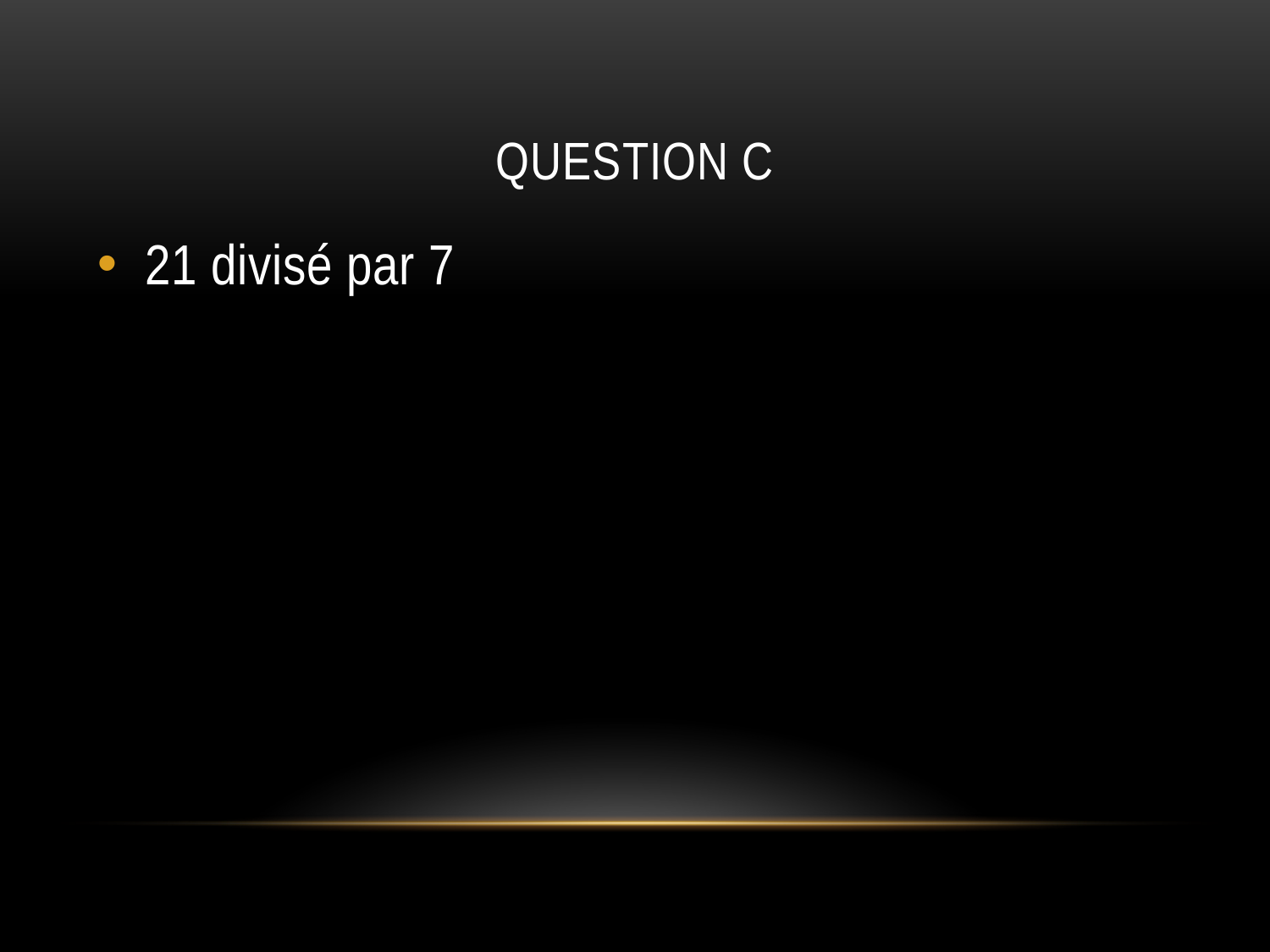

# QUESTION C
21 divisé par 7